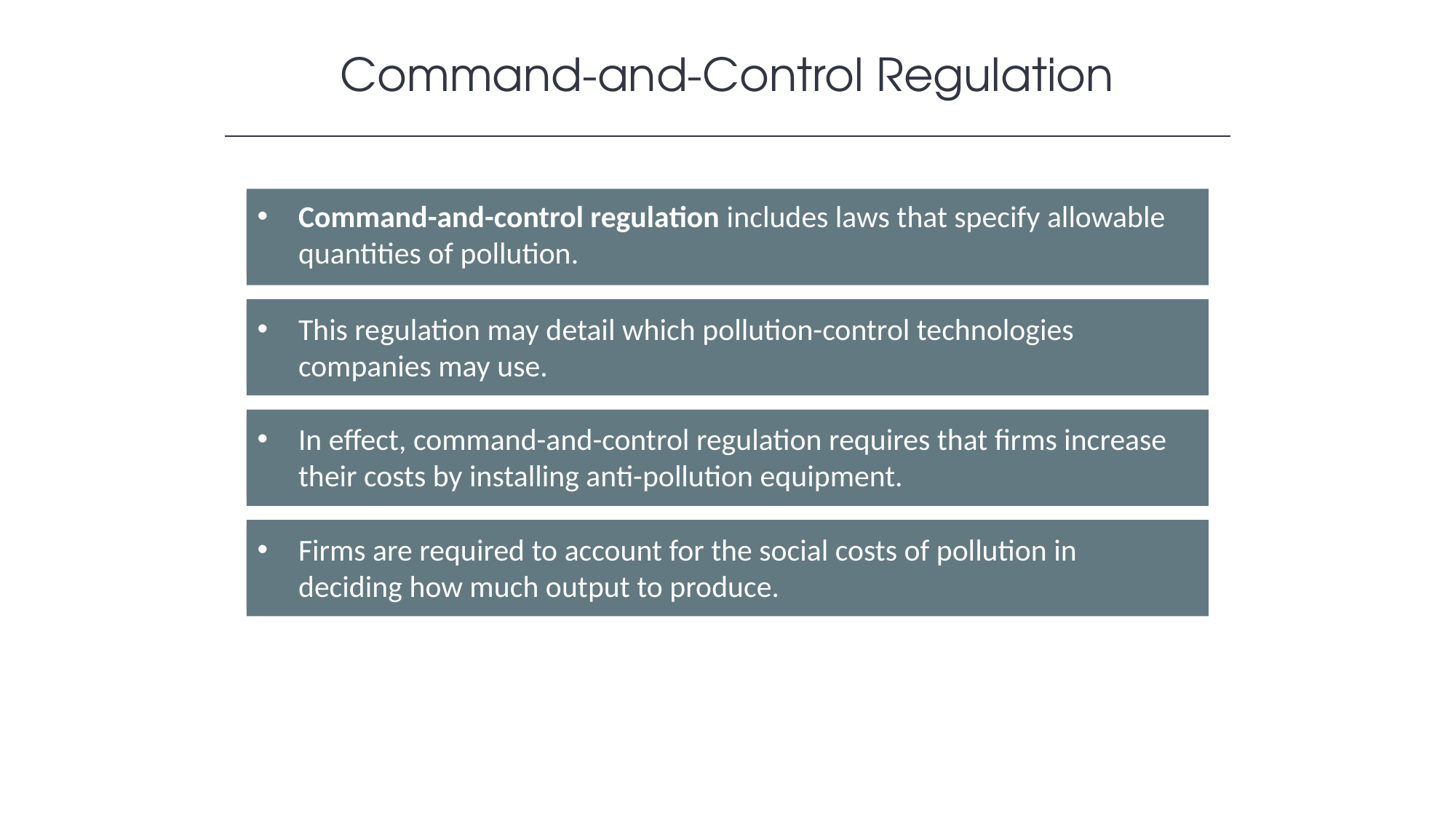

Command-and-Control Regulation

Command-and-control regulation includes laws that specify allowable quantities of pollution.

This regulation may detail which pollution-control technologies companies may use.

In effect, command-and-control regulation requires that firms increase their costs by installing anti-pollution equipment.

Firms are required to account for the social costs of pollution in deciding how much output to produce.